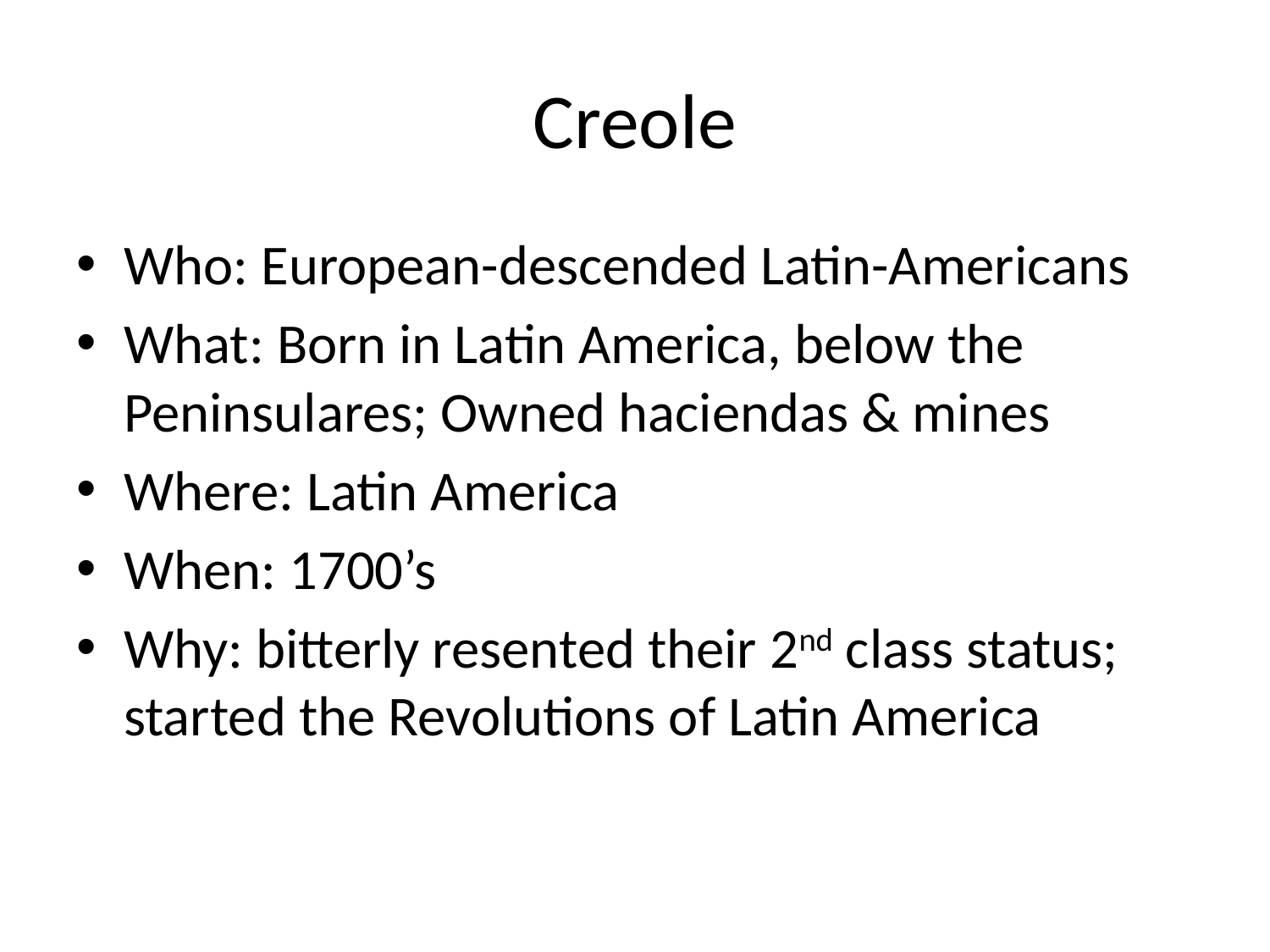

# Creole
Who: European-descended Latin-Americans
What: Born in Latin America, below the Peninsulares; Owned haciendas & mines
Where: Latin America
When: 1700’s
Why: bitterly resented their 2nd class status; started the Revolutions of Latin America